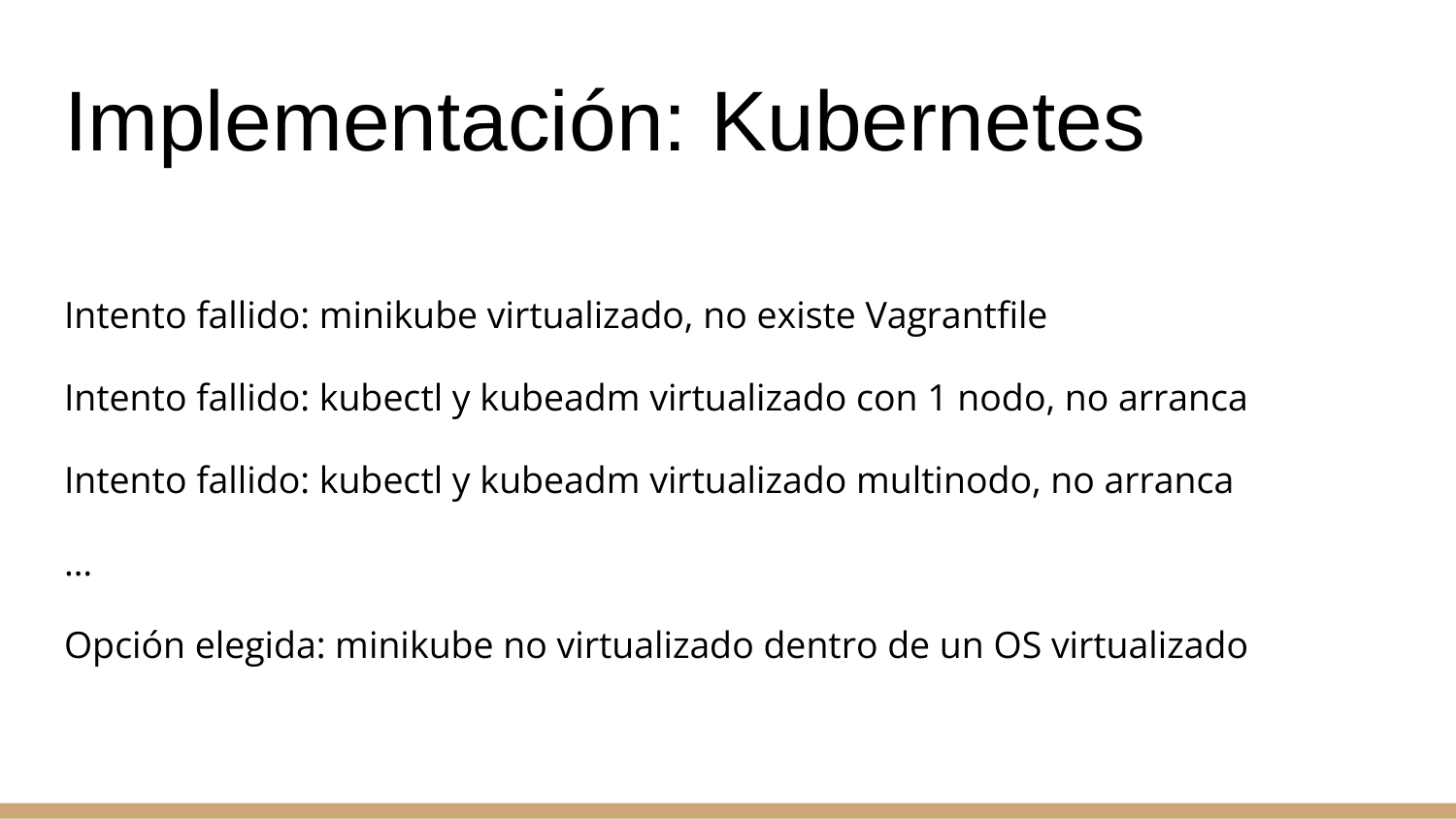

# Implementación: Kubernetes

Intento fallido: minikube virtualizado, no existe Vagrantfile
Intento fallido: kubectl y kubeadm virtualizado con 1 nodo, no arranca
Intento fallido: kubectl y kubeadm virtualizado multinodo, no arranca
…
Opción elegida: minikube no virtualizado dentro de un OS virtualizado